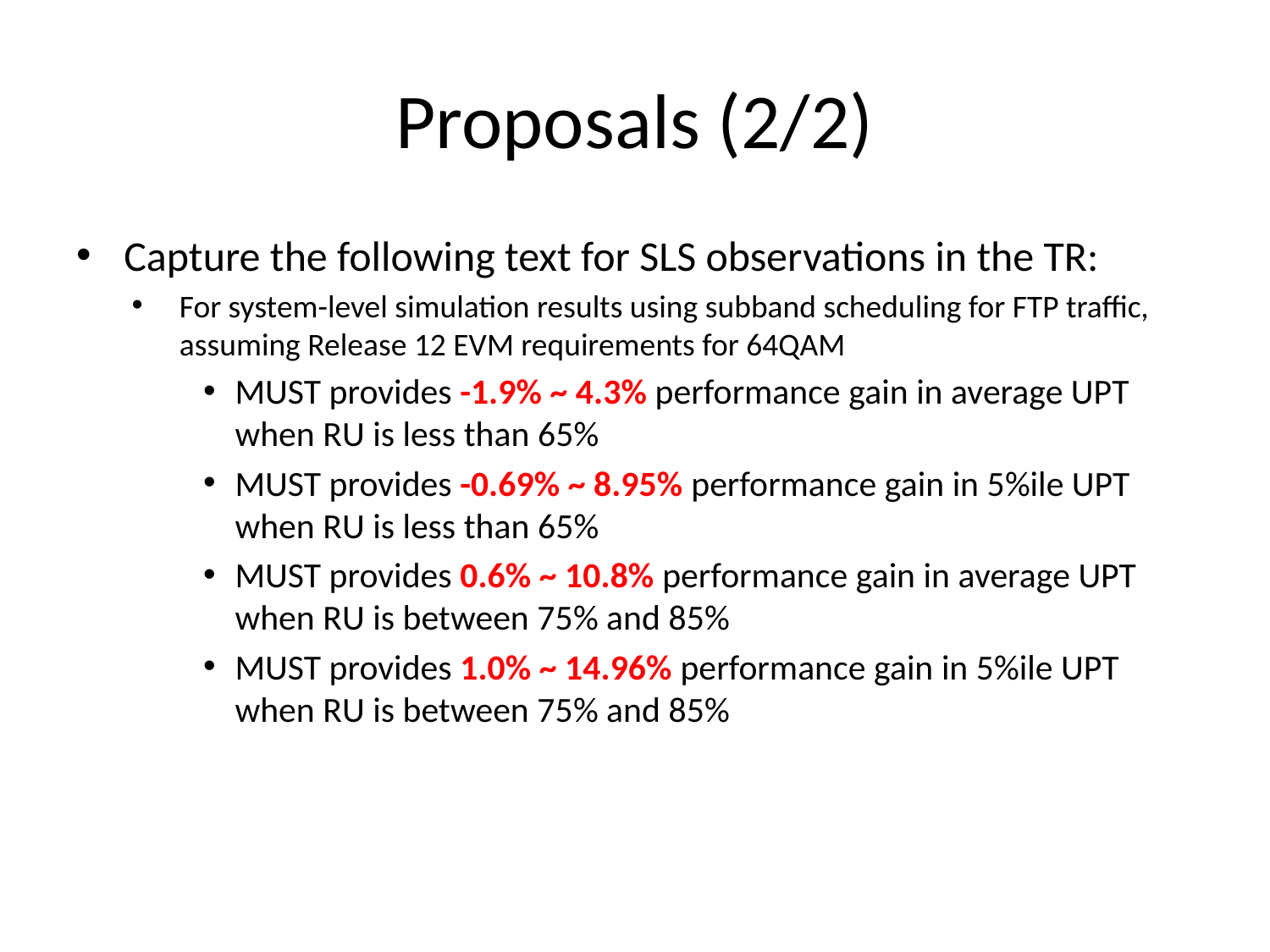

# Proposals (2/2)
Capture the following text for SLS observations in the TR:
For system-level simulation results using subband scheduling for FTP traffic, assuming Release 12 EVM requirements for 64QAM
MUST provides -1.9% ~ 4.3% performance gain in average UPT when RU is less than 65%
MUST provides -0.69% ~ 8.95% performance gain in 5%ile UPT when RU is less than 65%
MUST provides 0.6% ~ 10.8% performance gain in average UPT when RU is between 75% and 85%
MUST provides 1.0% ~ 14.96% performance gain in 5%ile UPT when RU is between 75% and 85%